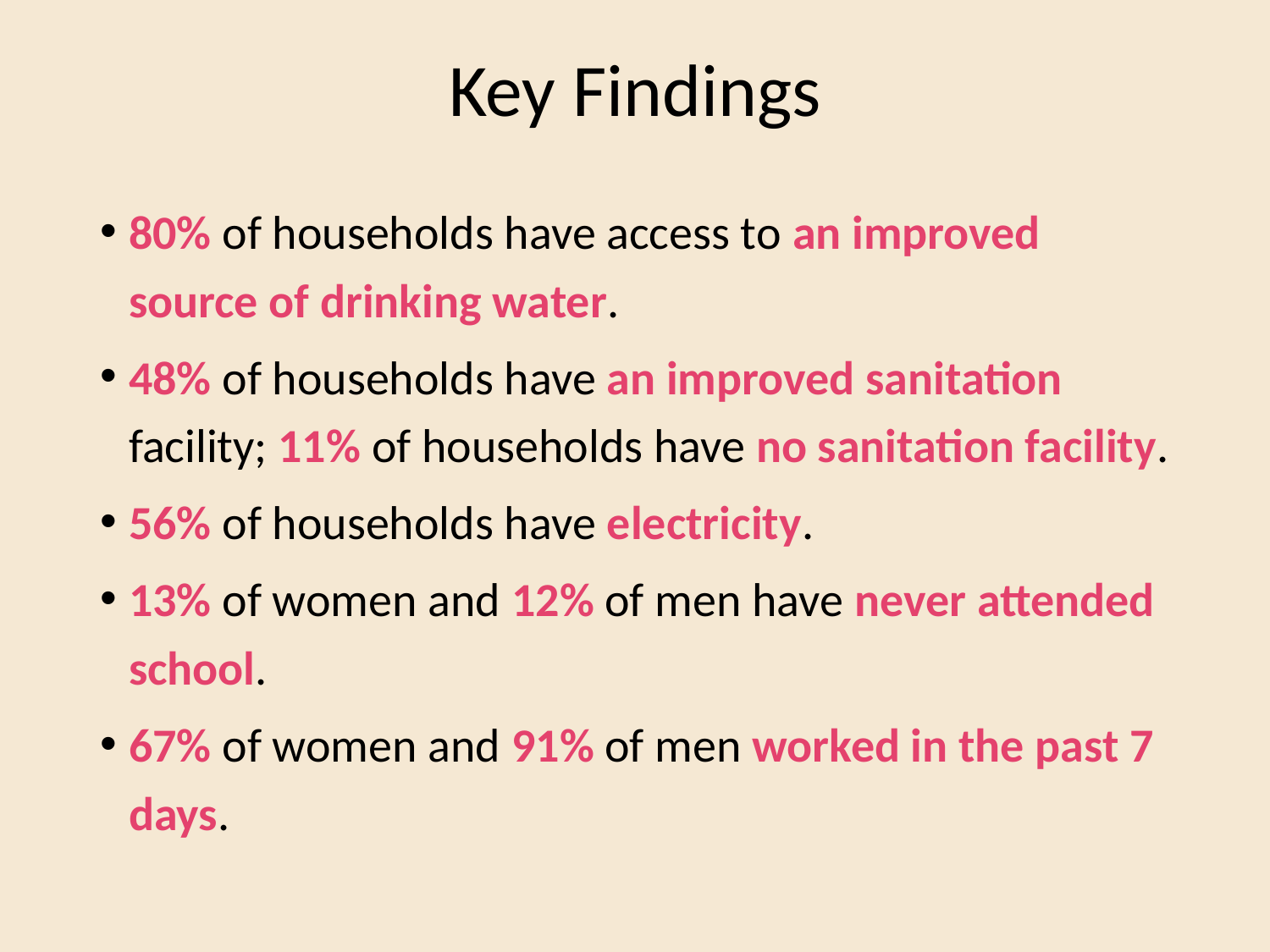

# Key Findings
80% of households have access to an improved source of drinking water.
48% of households have an improved sanitation facility; 11% of households have no sanitation facility.
56% of households have electricity.
13% of women and 12% of men have never attended school.
67% of women and 91% of men worked in the past 7 days.